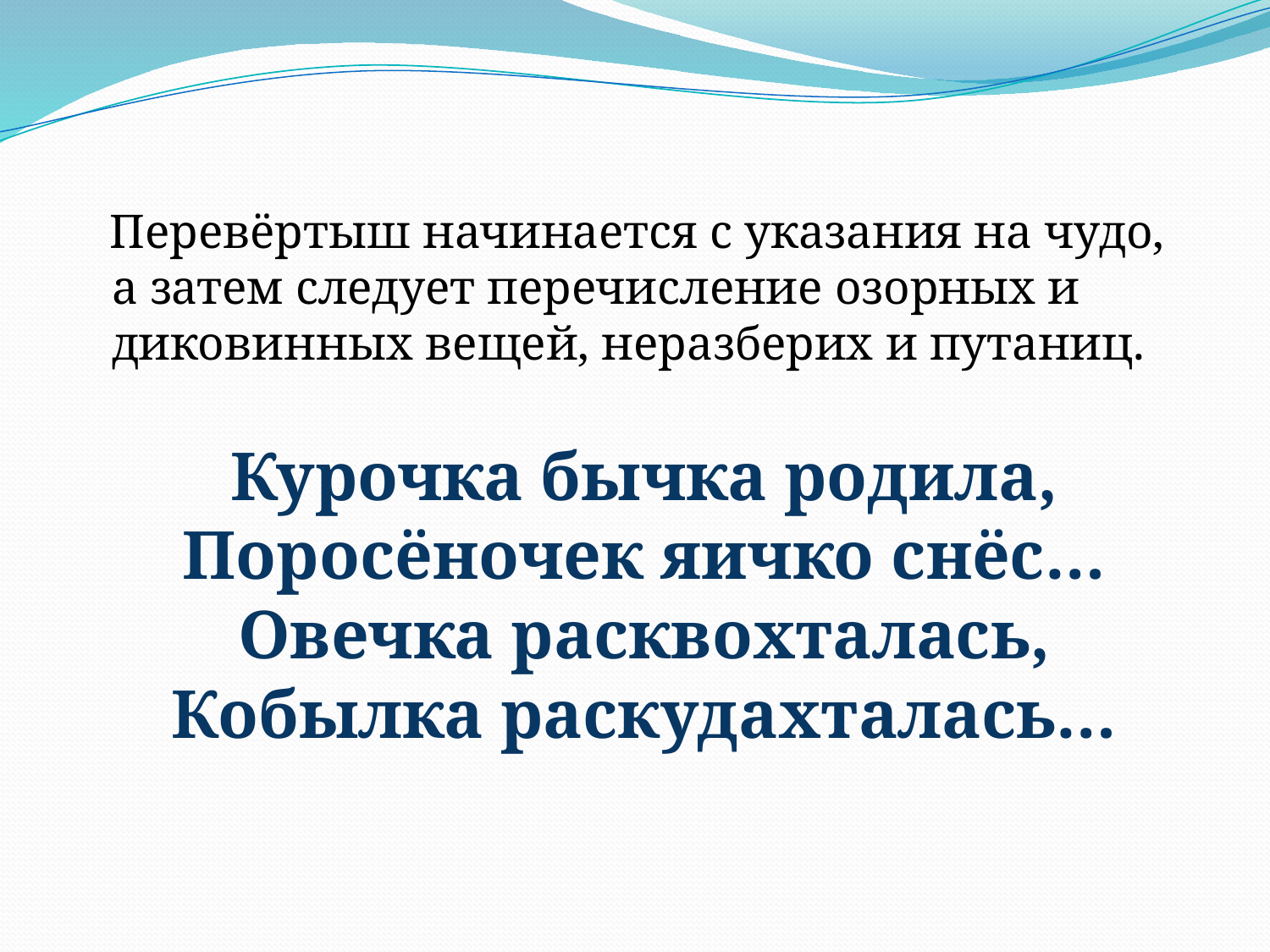

Перевёртыш начинается с указания на чудо, а затем следует перечисление озорных и диковинных вещей, неразберих и путаниц.
Курочка бычка родила,
Поросёночек яичко снёс…
Овечка расквохталась,
Кобылка раскудахталась…